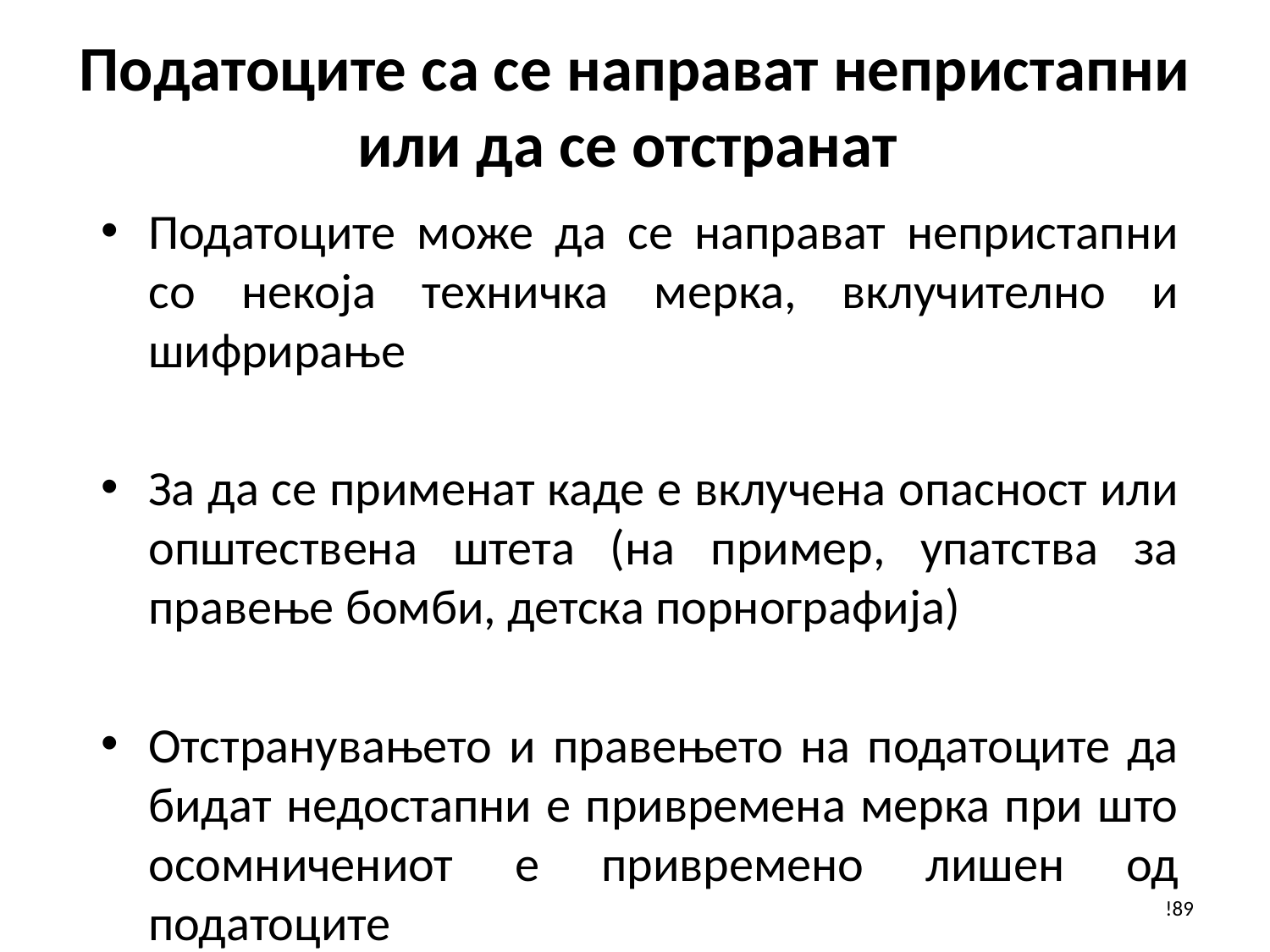

# Податоците са се направат непристапни или да се отстранат
Податоците може да се направат непристапни со некоја техничка мерка, вклучително и шифрирање

За да се применат каде е вклучена опасност или општествена штета (на пример, упатства за правење бомби, детска порнографија)

Отстранувањето и правењето на податоците да бидат недостапни е привремена мерка при што осомничениот е привремено лишен од податоците
!89